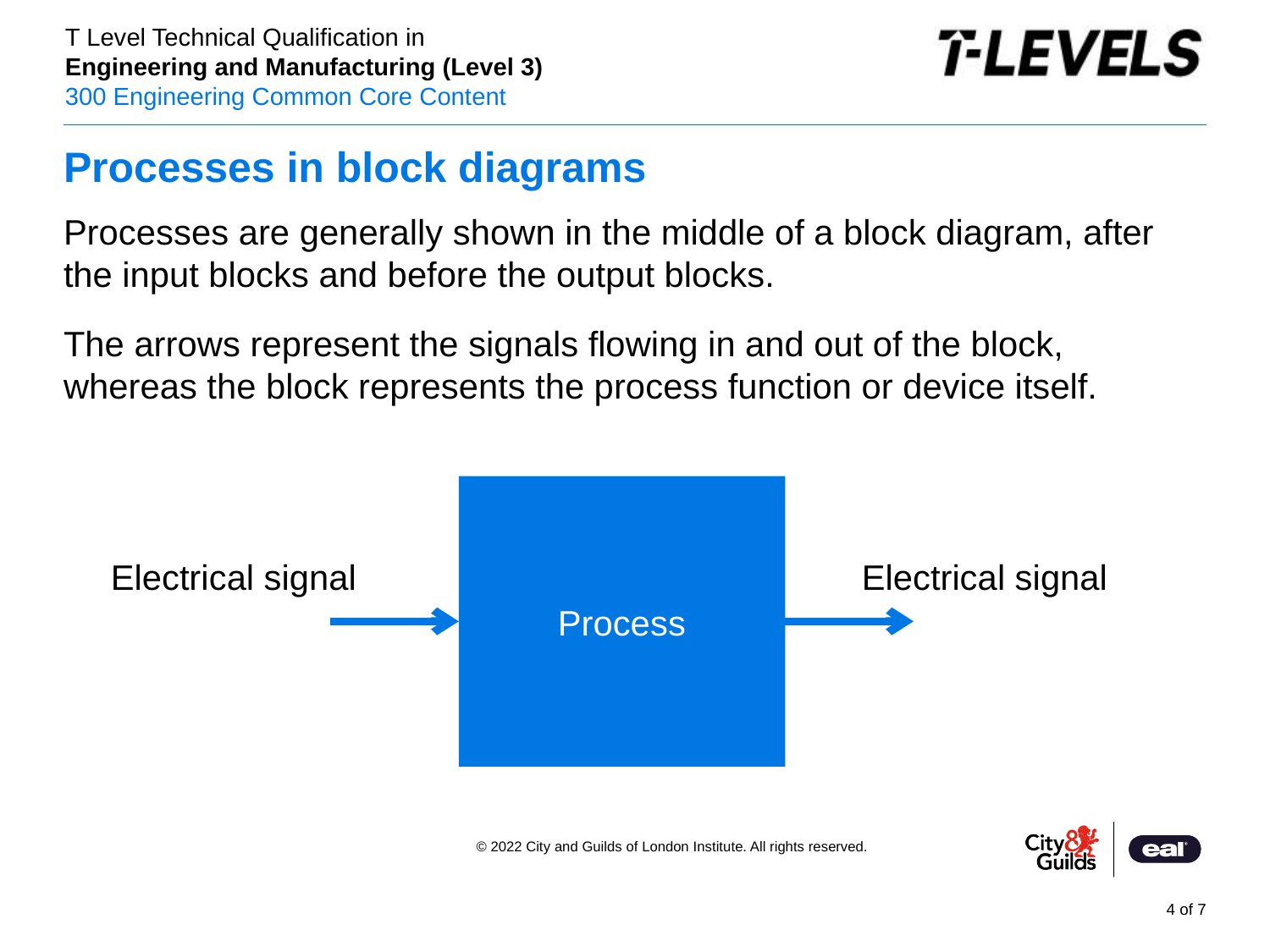

# Processes in block diagrams
Processes are generally shown in the middle of a block diagram, after the input blocks and before the output blocks.
The arrows represent the signals flowing in and out of the block, whereas the block represents the process function or device itself.
Process
Electrical signal
Electrical signal